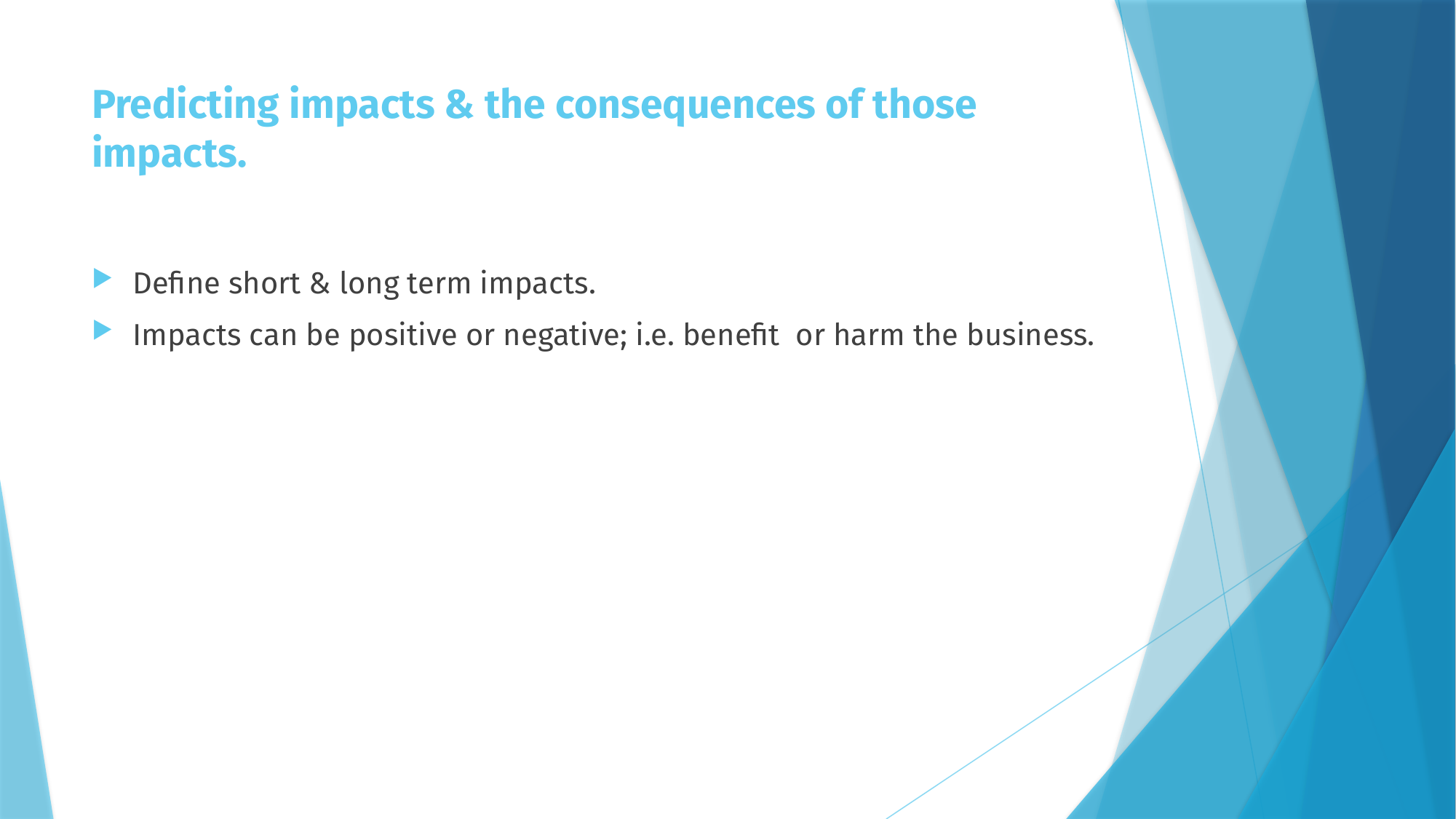

# Predicting impacts & the consequences of those impacts.
Define short & long term impacts.
Impacts can be positive or negative; i.e. benefit  or harm the business.